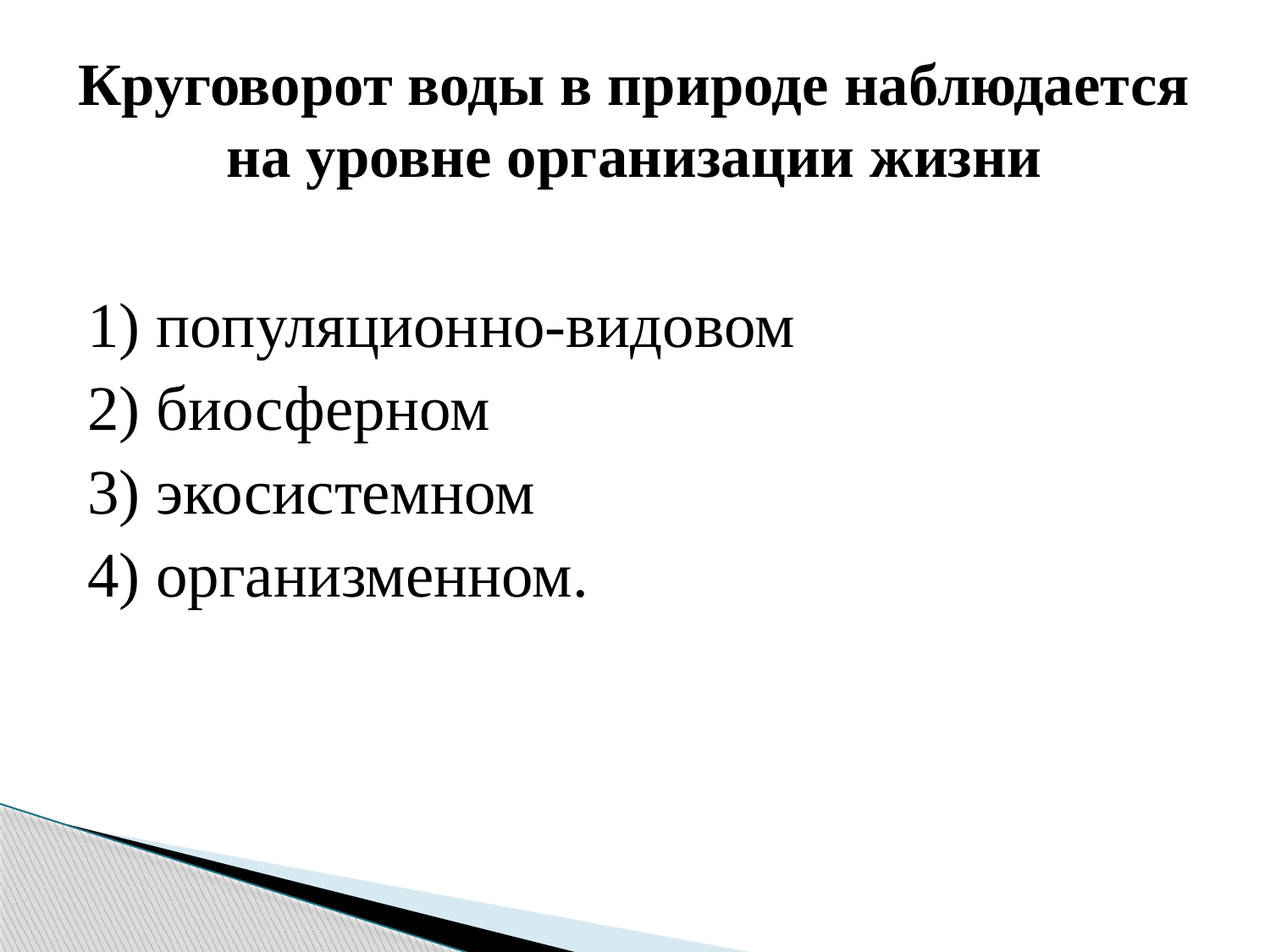

# Круговорот воды в природе наблюдается на уровне организации жизни
1) популяционно-видовом
2) биосферном
3) экосистемном
4) организменном.